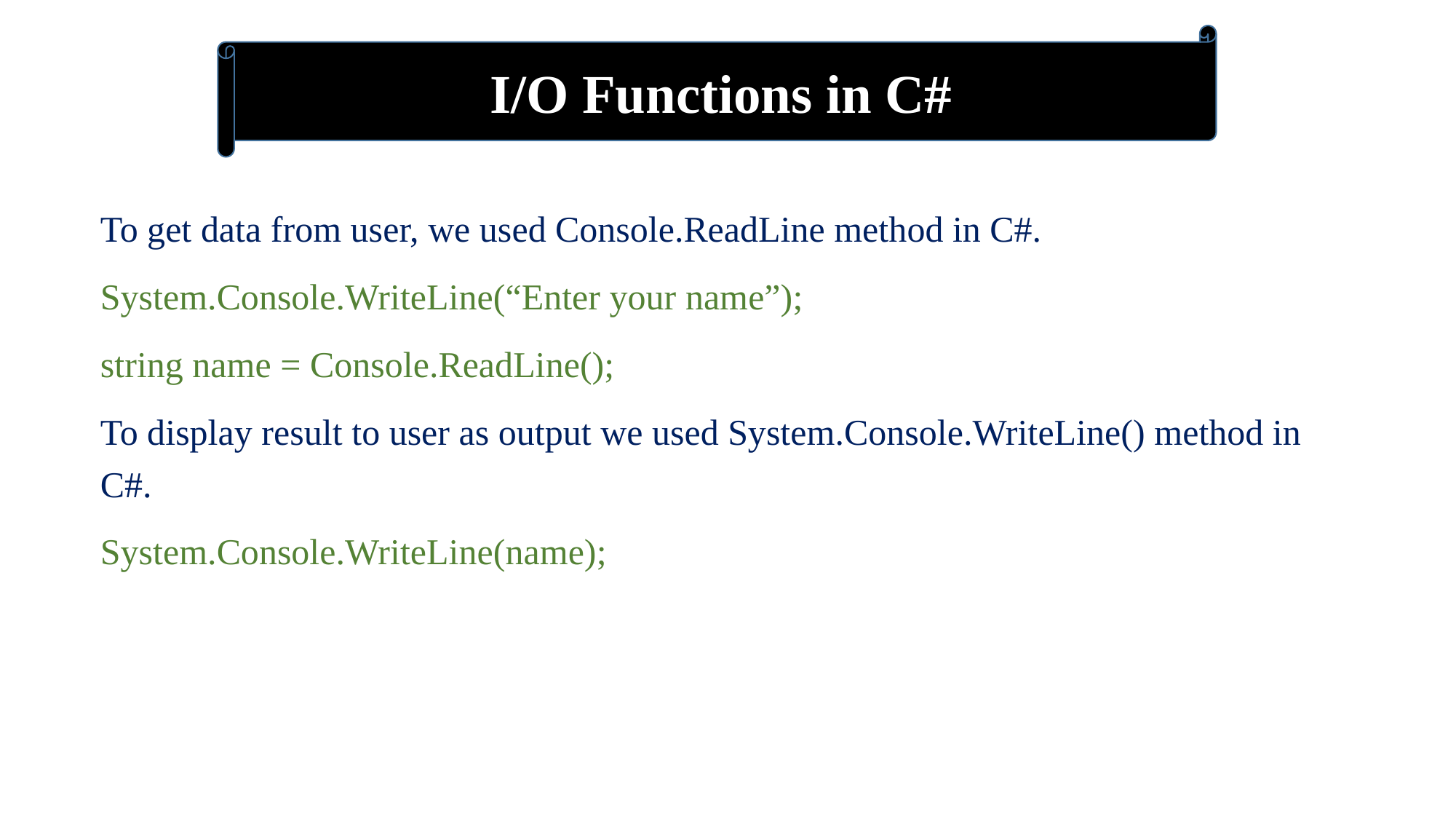

I/O Functions in C#
To get data from user, we used Console.ReadLine method in C#.
System.Console.WriteLine(“Enter your name”);
string name = Console.ReadLine();
To display result to user as output we used System.Console.WriteLine() method in C#.
System.Console.WriteLine(name);